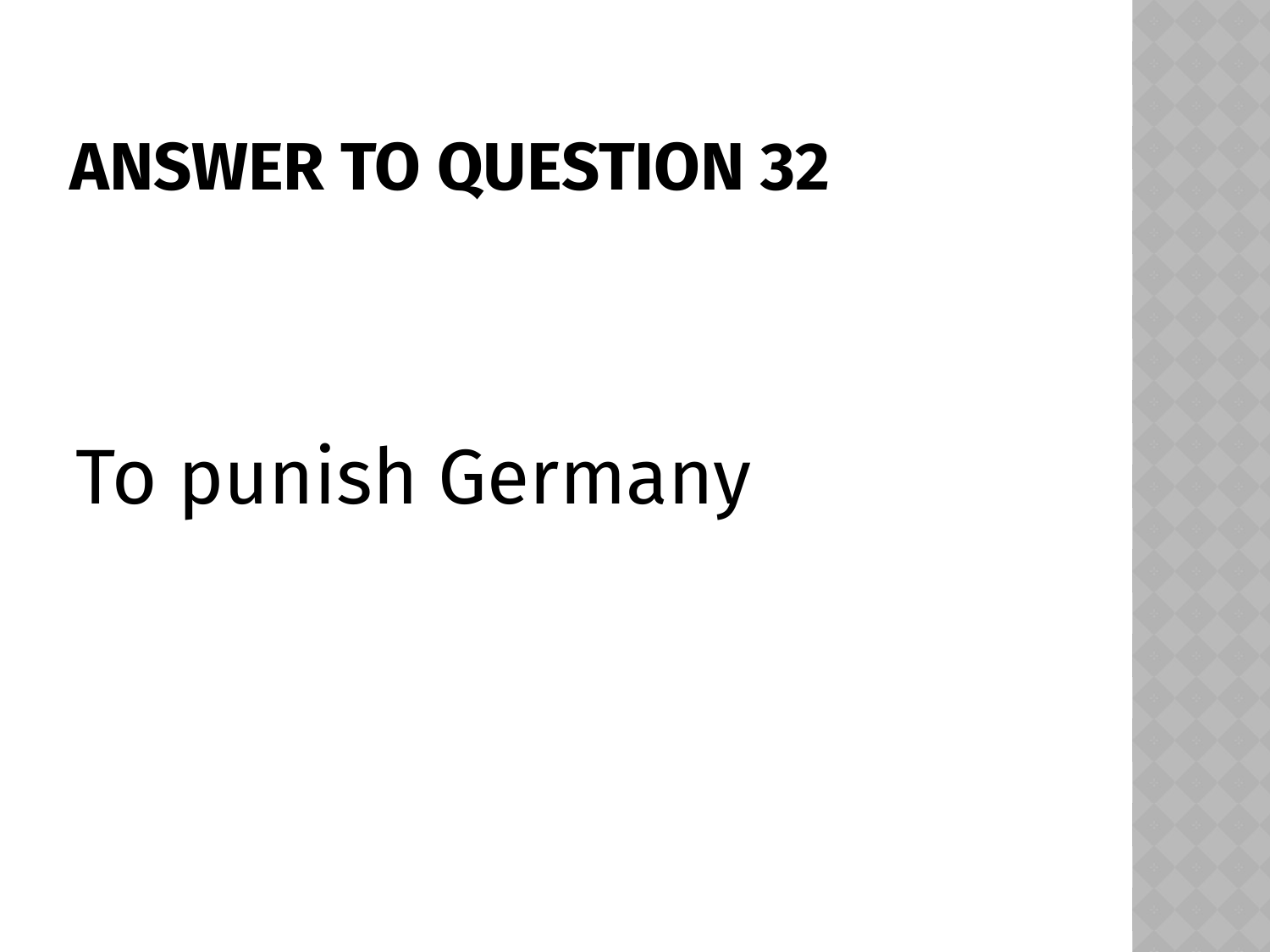

# Answer to question 32

To punish Germany